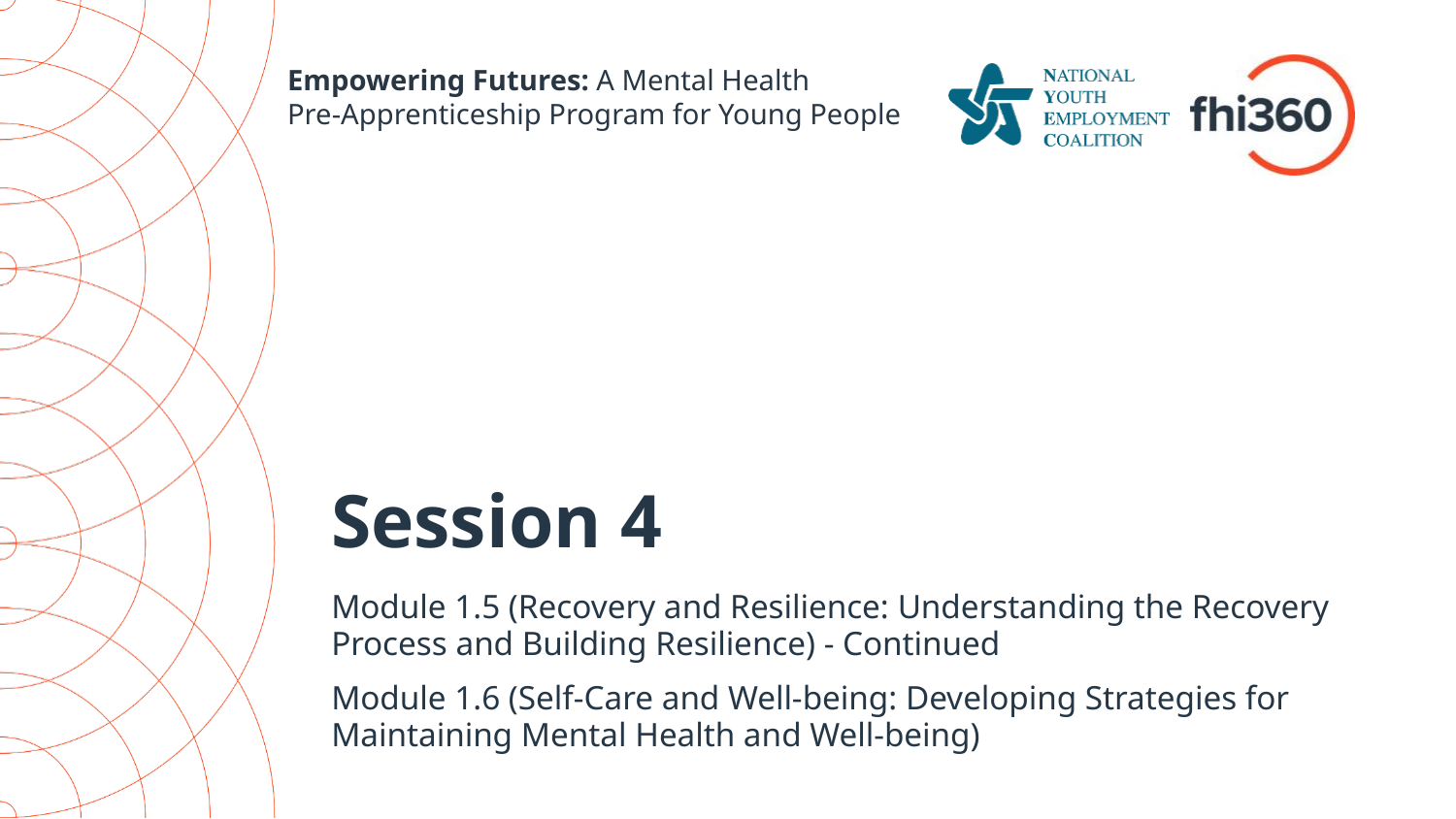

Empowering Futures: A Mental Health
Pre-Apprenticeship Program for Young People
# Session 4
Module 1.5 (Recovery and Resilience: Understanding the Recovery Process and Building Resilience) - Continued
Module 1.6 (Self-Care and Well-being: Developing Strategies for Maintaining Mental Health and Well-being)